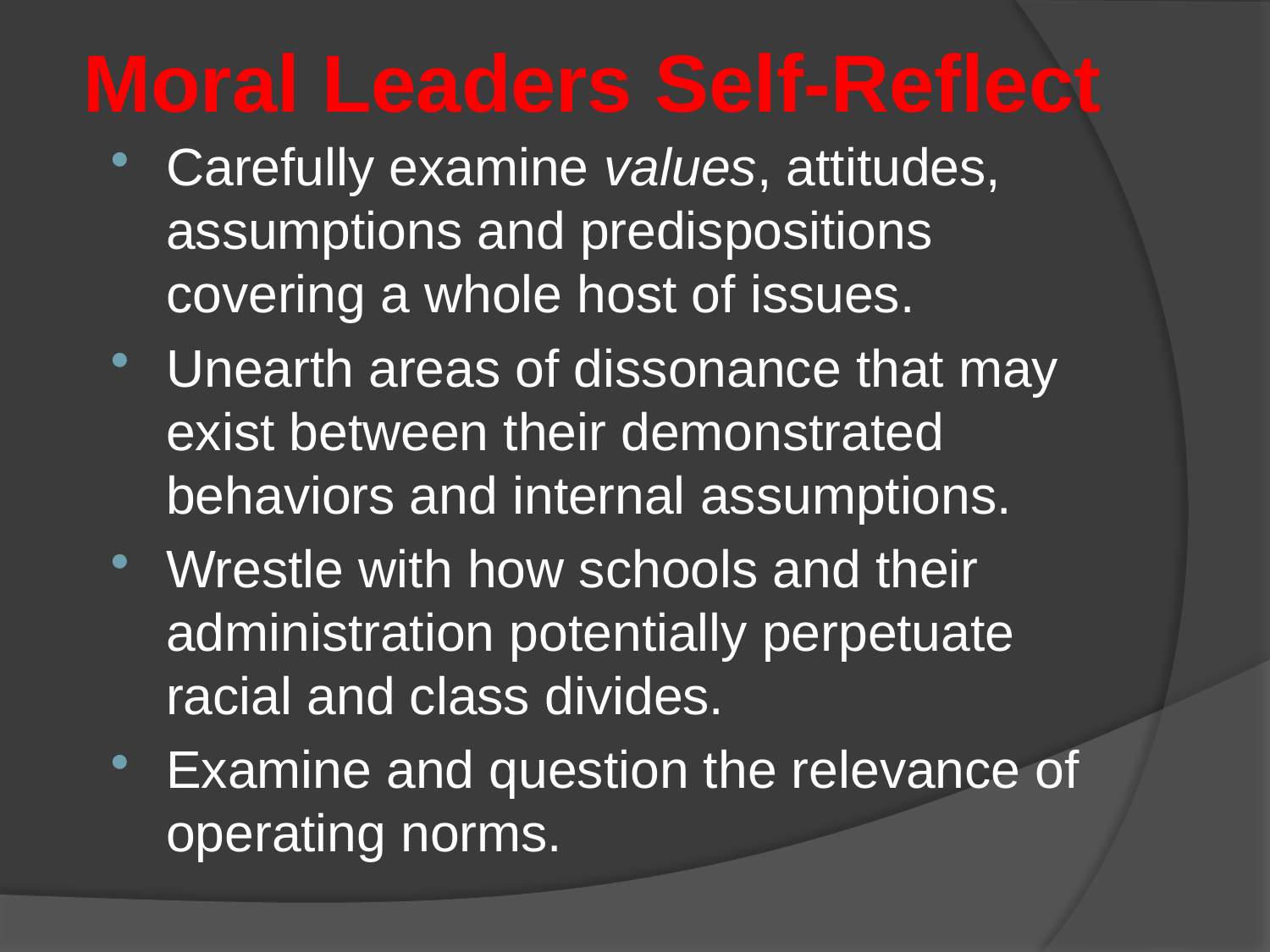

# Moral Leaders Self-Reflect
Carefully examine values, attitudes, assumptions and predispositions covering a whole host of issues.
Unearth areas of dissonance that may exist between their demonstrated behaviors and internal assumptions.
Wrestle with how schools and their administration potentially perpetuate racial and class divides.
Examine and question the relevance of operating norms.